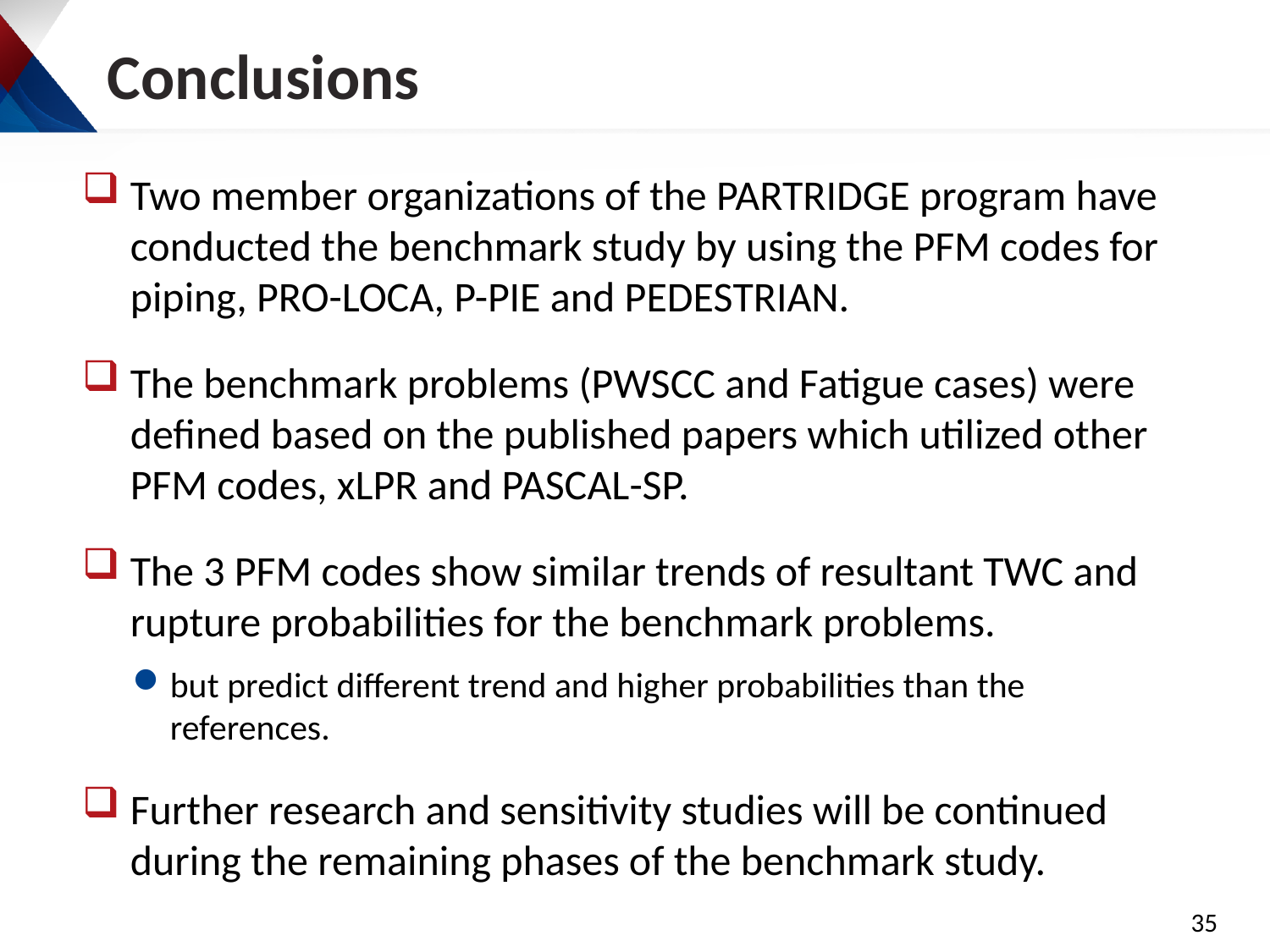

# Conclusions
Two member organizations of the PARTRIDGE program have conducted the benchmark study by using the PFM codes for piping, PRO-LOCA, P-PIE and PEDESTRIAN.
The benchmark problems (PWSCC and Fatigue cases) were defined based on the published papers which utilized other PFM codes, xLPR and PASCAL-SP.
The 3 PFM codes show similar trends of resultant TWC and rupture probabilities for the benchmark problems.
but predict different trend and higher probabilities than the references.
Further research and sensitivity studies will be continued during the remaining phases of the benchmark study.
35